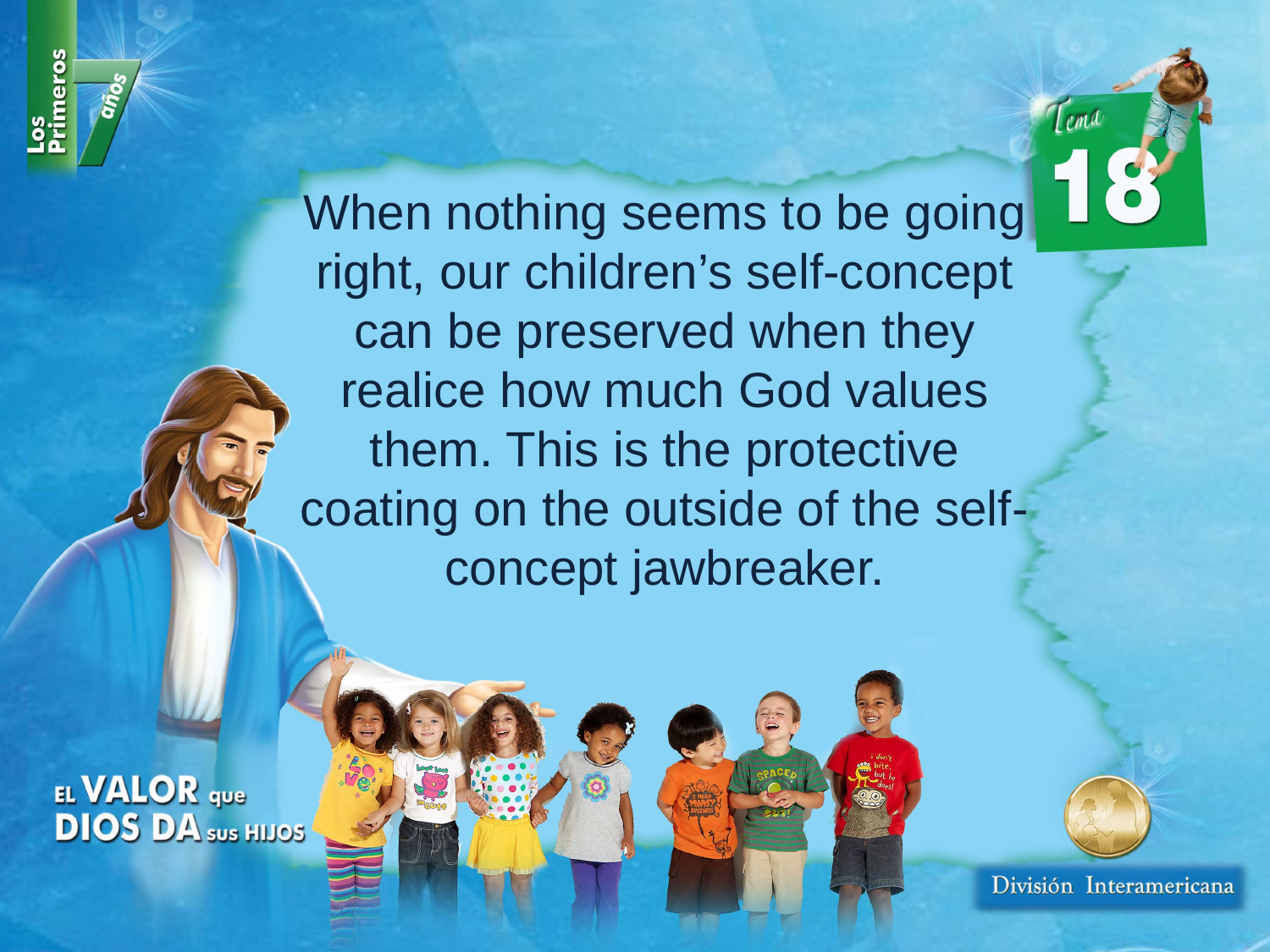

When nothing seems to be going right, our children’s self-concept can be preserved when they realice how much God values them. This is the protective coating on the outside of the self-concept jawbreaker.